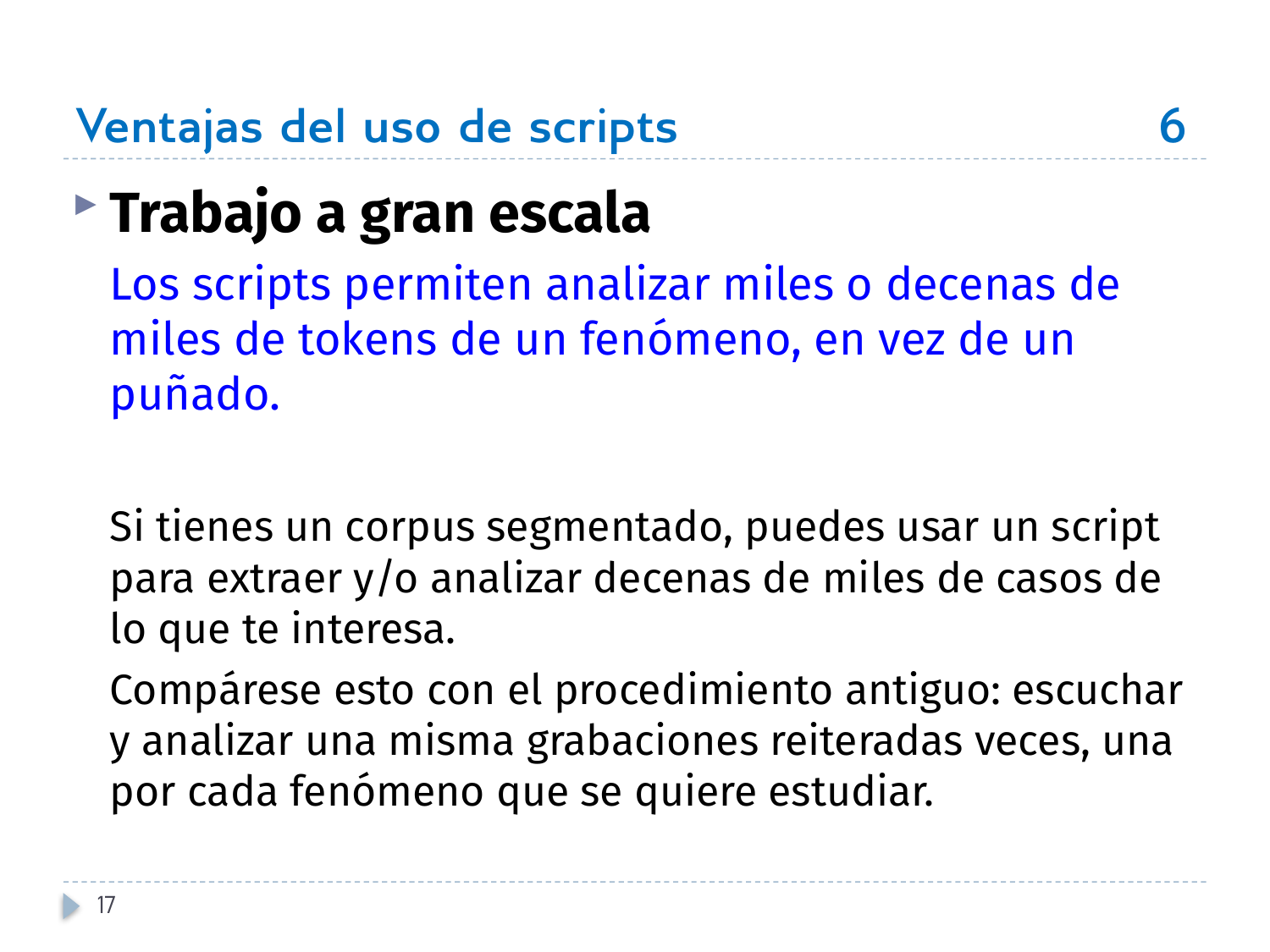

# Ventajas del uso de scripts	6
Trabajo a gran escala
	Los scripts permiten analizar miles o decenas de miles de tokens de un fenómeno, en vez de un puñado.

	Si tienes un corpus segmentado, puedes usar un script para extraer y/o analizar decenas de miles de casos de lo que te interesa.
	Compárese esto con el procedimiento antiguo: escuchar y analizar una misma grabaciones reiteradas veces, una por cada fenómeno que se quiere estudiar.

17